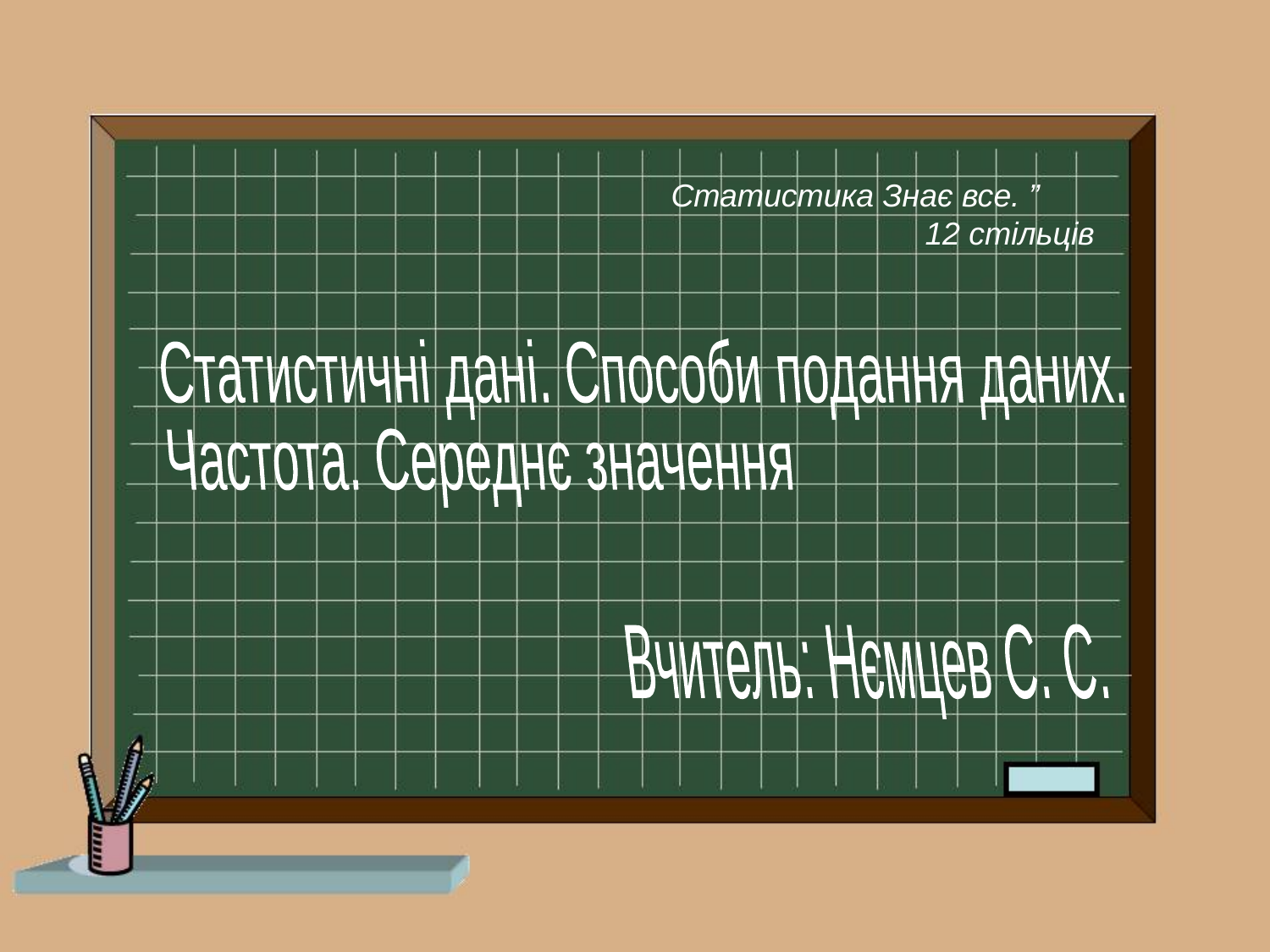

Статистика Знає все. ”
		12 стільців
Статистичні дані. Способи подання даних.
Частота. Середнє значення
Вчитель: Нємцев С. С.